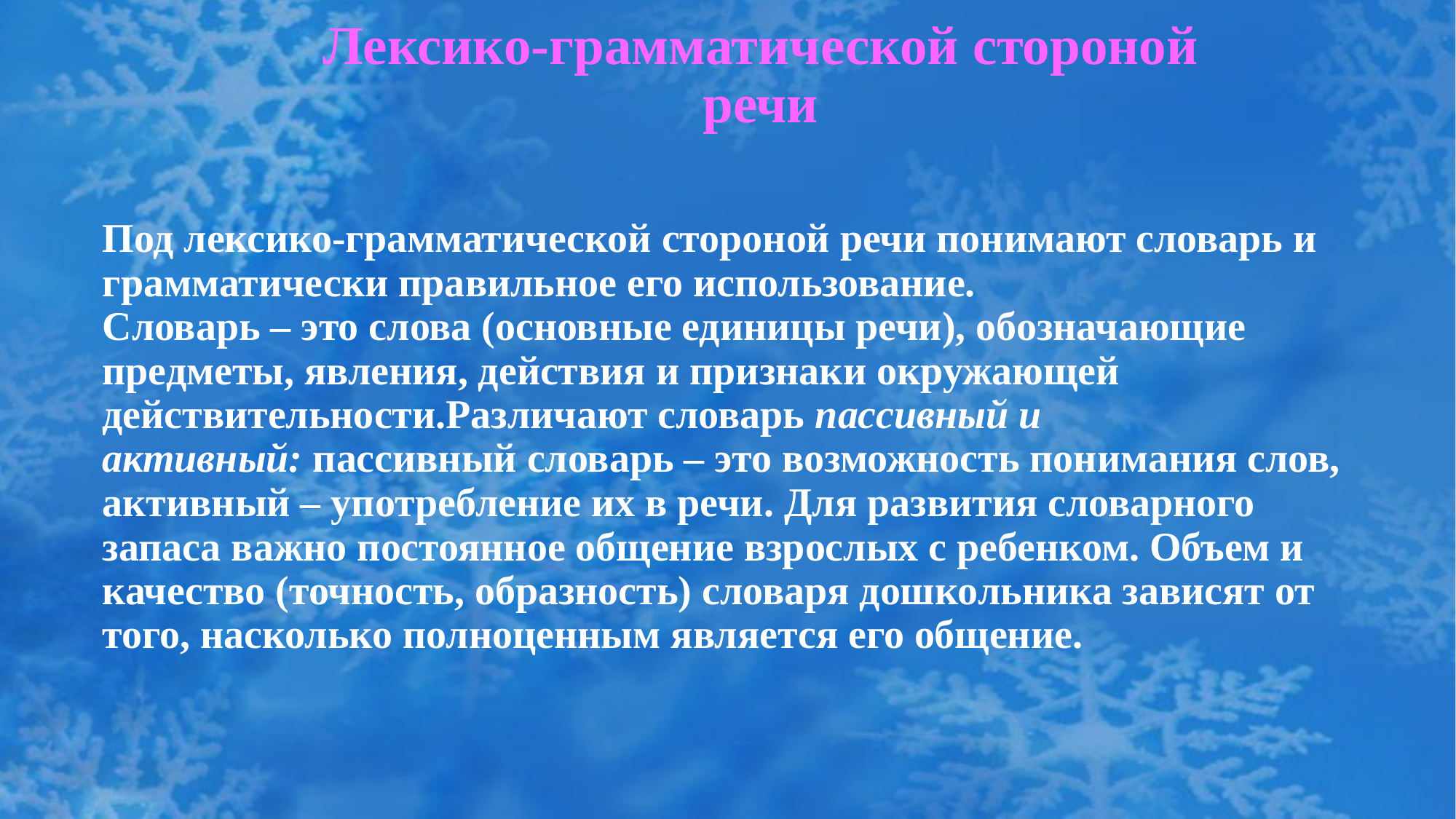

# Лексико-грамматической стороной речи
Под лексико-грамматической стороной речи понимают словарь и грамматически правильное его использование.
Словарь – это слова (основные единицы речи), обозначающие предметы, явления, действия и признаки окружающей действительности.Различают словарь пассивный и активный: пассивный словарь – это возможность понимания слов, активный – употребление их в речи. Для развития словарного запаса важно постоянное общение взрослых с ребенком. Объем и качество (точность, образность) словаря дошкольника зависят от того, насколько полноценным является его общение.